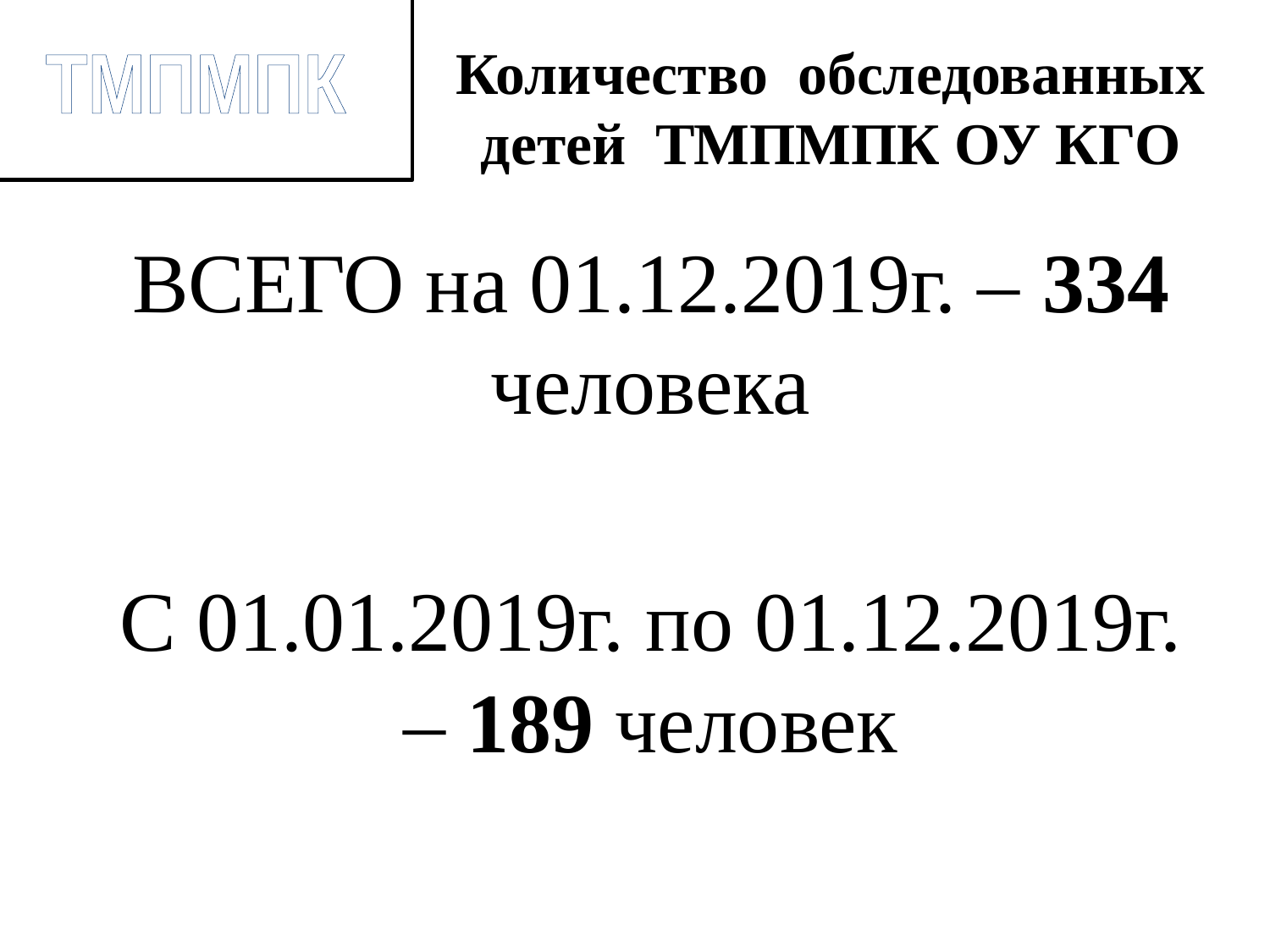

# Количество  обследованных детей  ТМПМПК ОУ КГО
ТМПМПК
ВСЕГО на 01.12.2019г. – 334 человека

С 01.01.2019г. по 01.12.2019г. – 189 человек